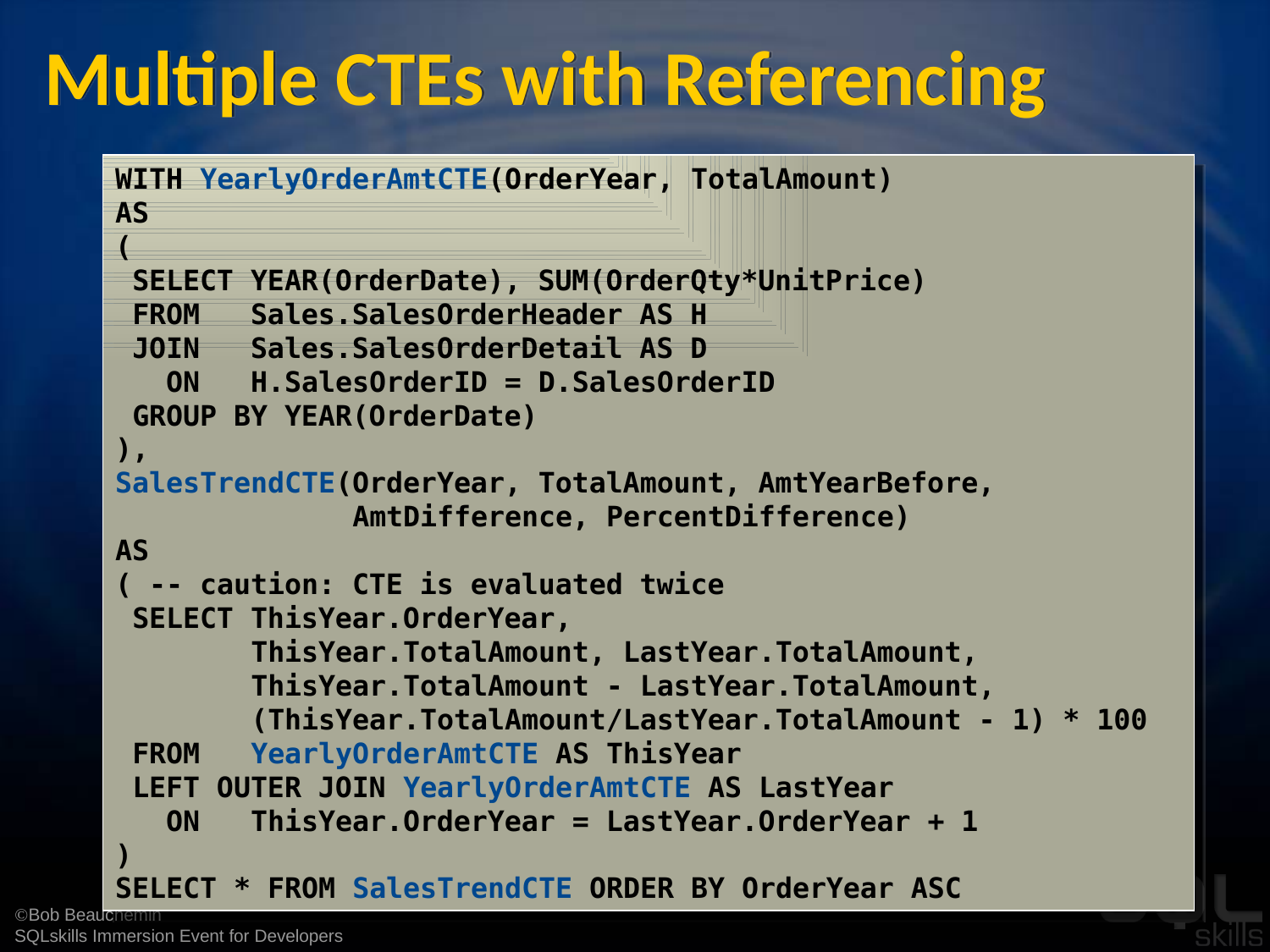

# Multiple CTEs with Referencing
WITH YearlyOrderAmtCTE(OrderYear, TotalAmount)
AS
(
 SELECT YEAR(OrderDate), SUM(OrderQty*UnitPrice)
 FROM   Sales.SalesOrderHeader AS H
 JOIN   Sales.SalesOrderDetail AS D
   ON   H.SalesOrderID = D.SalesOrderID
 GROUP BY YEAR(OrderDate)
),
SalesTrendCTE(OrderYear, TotalAmount, AmtYearBefore,
              AmtDifference, PercentDifference)
AS
( -- caution: CTE is evaluated twice
 SELECT ThisYear.OrderYear,
        ThisYear.TotalAmount, LastYear.TotalAmount,
        ThisYear.TotalAmount - LastYear.TotalAmount,
        (ThisYear.TotalAmount/LastYear.TotalAmount - 1) * 100
 FROM   YearlyOrderAmtCTE AS ThisYear
 LEFT OUTER JOIN YearlyOrderAmtCTE AS LastYear
   ON   ThisYear.OrderYear = LastYear.OrderYear + 1
)
SELECT * FROM SalesTrendCTE ORDER BY OrderYear ASC